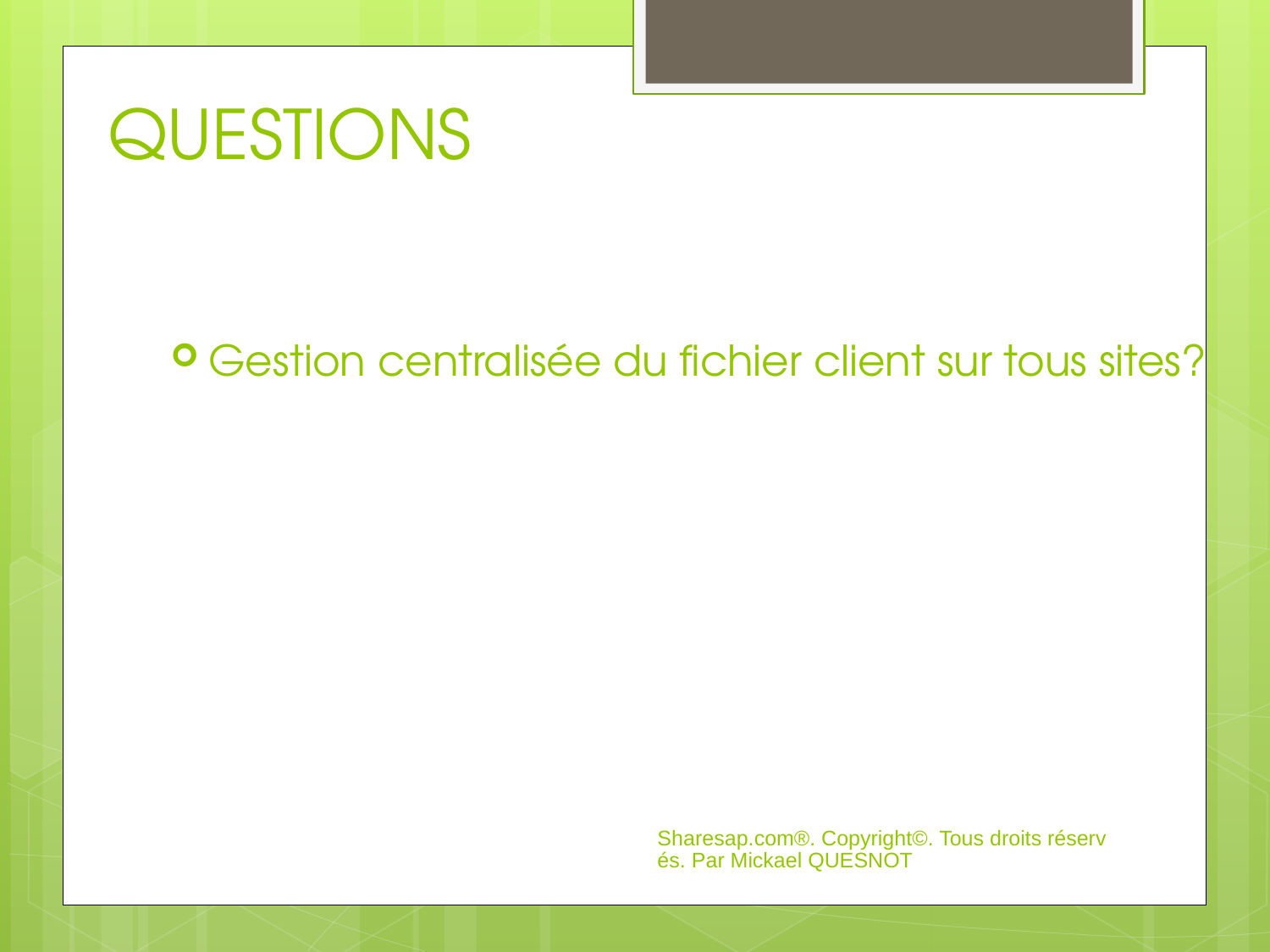

# QUESTIONS
Gestion centralisée du fichier client sur tous sites?

Sharesap.com®. Copyright©. Tous droits réservés. Par Mickael QUESNOT